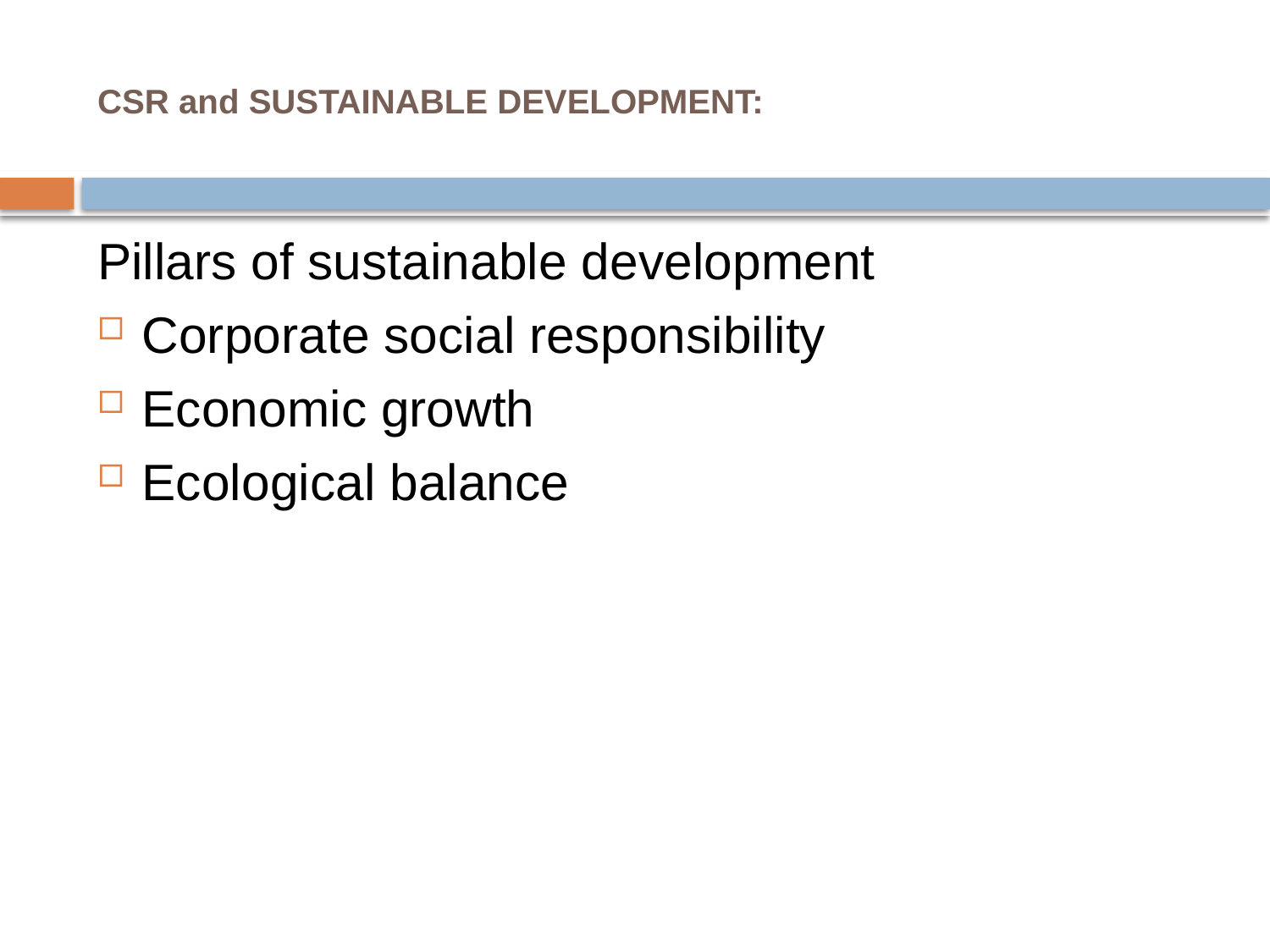

# CSR and SUSTAINABLE DEVELOPMENT:
Pillars of sustainable development
Corporate social responsibility
Economic growth
Ecological balance